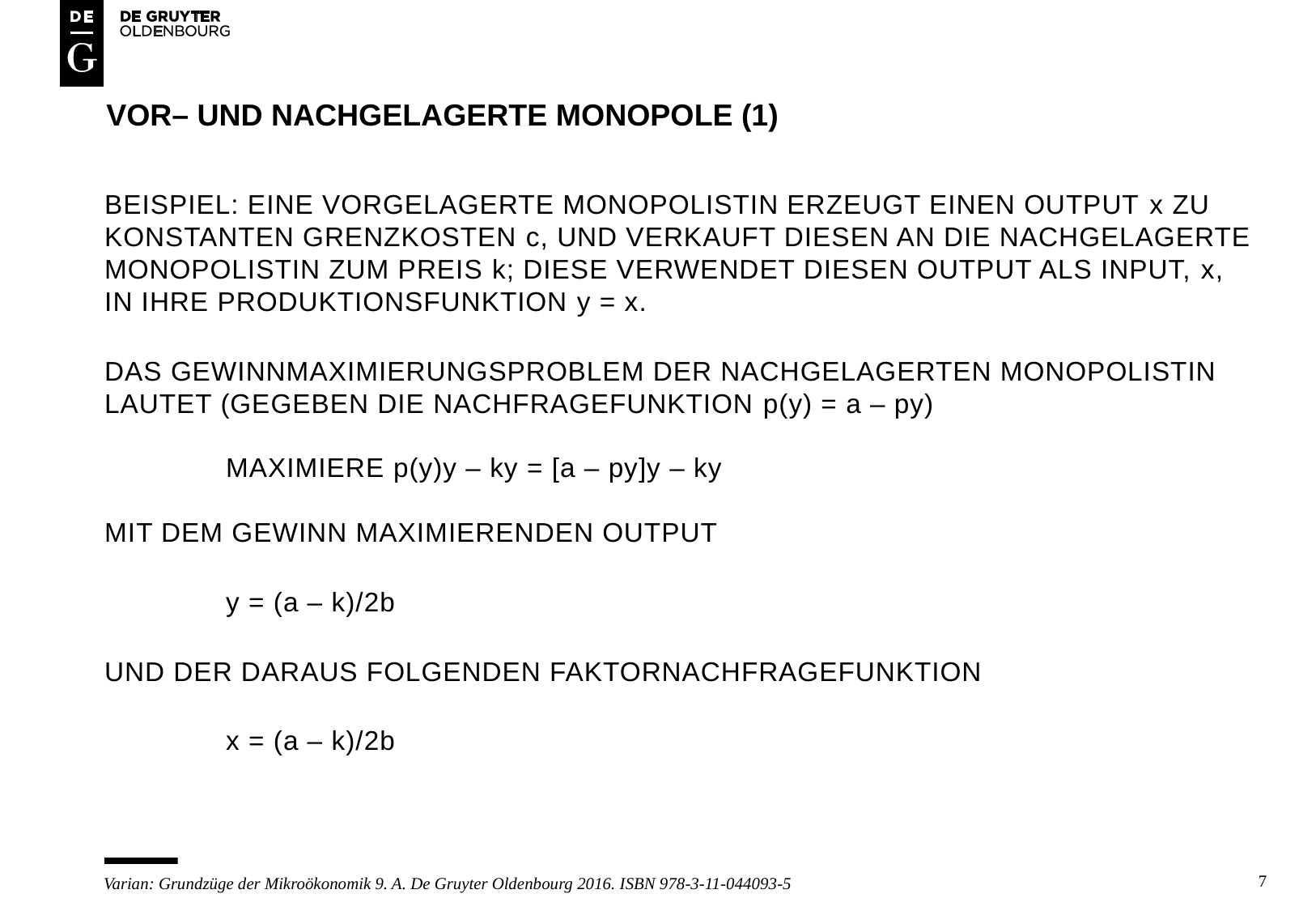

# Vor– und nachgelagerte monopole (1)
Beispiel: eine vorgelagerte monopolistin erzeugt einen output x zu konstanten grenzkosten c, und verkauft diesen an die nachgelagerte monopolistin zum preis k; diese verwendet diesen output als input, x, in ihre produktionsfunktion y = x.
Das gewinnmaximierungsproblem der nachgelagerten monopolistin lautet (gegeben die nachfragefunktion p(y) = a – py)
	maximiere p(y)y – ky = [a – py]y – ky
MIT DEM GEWINN MAXIMIERENDEN OUTPUT
	y = (a – k)/2b
UND DER DARAUS FOLGENDEN FAKTORNACHFRAGEFUNKTION
	x = (a – k)/2b
7
Varian: Grundzüge der Mikroökonomik 9. A. De Gruyter Oldenbourg 2016. ISBN 978-3-11-044093-5